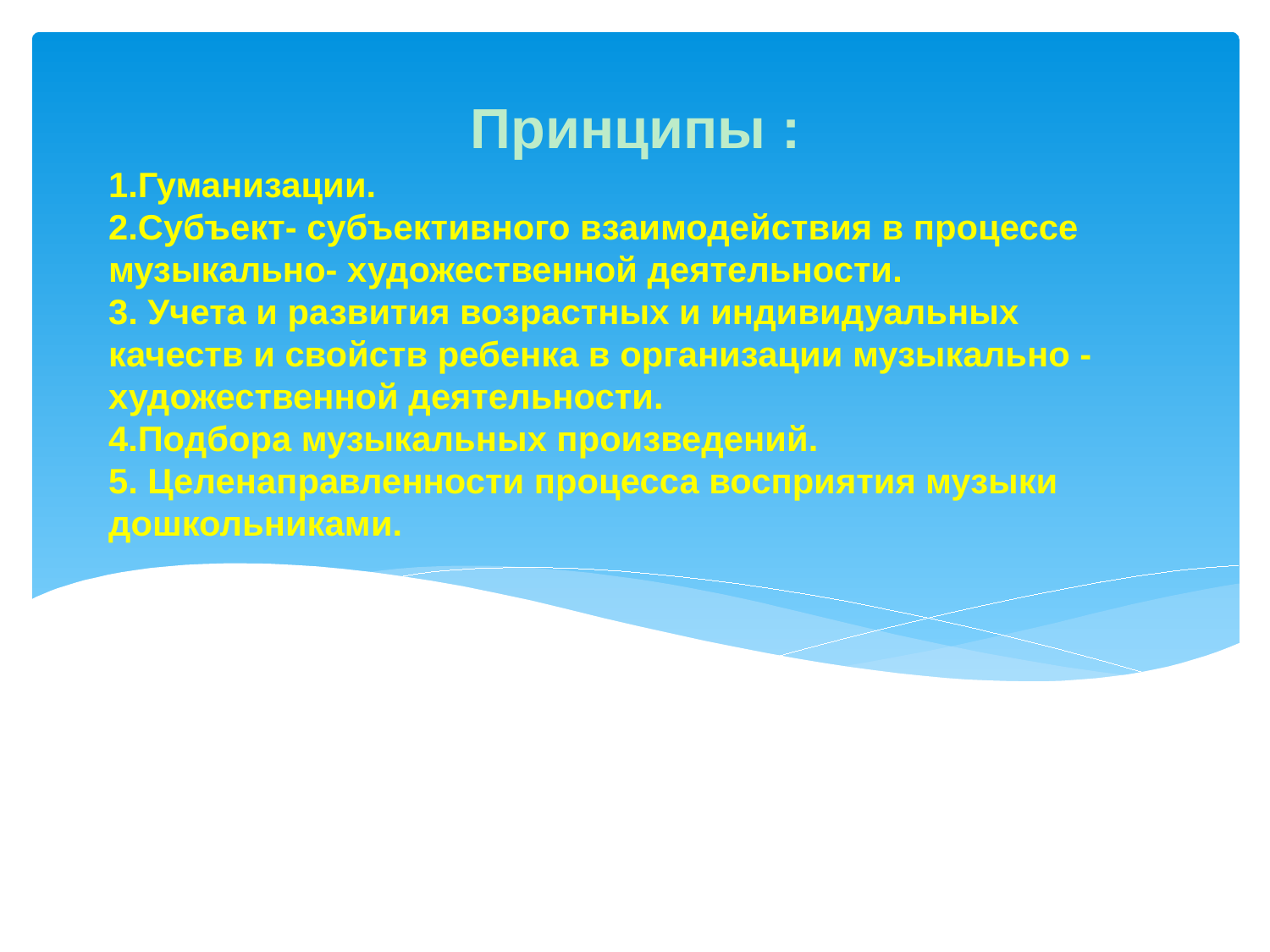

Принципы :
# 1.Гуманизации. 2.Субъект- субъективного взаимодействия в процессе музыкально- художественной деятельности. 3. Учета и развития возрастных и индивидуальных качеств и свойств ребенка в организации музыкально - художественной деятельности. 4.Подбора музыкальных произведений. 5. Целенаправленности процесса восприятия музыки дошкольниками.